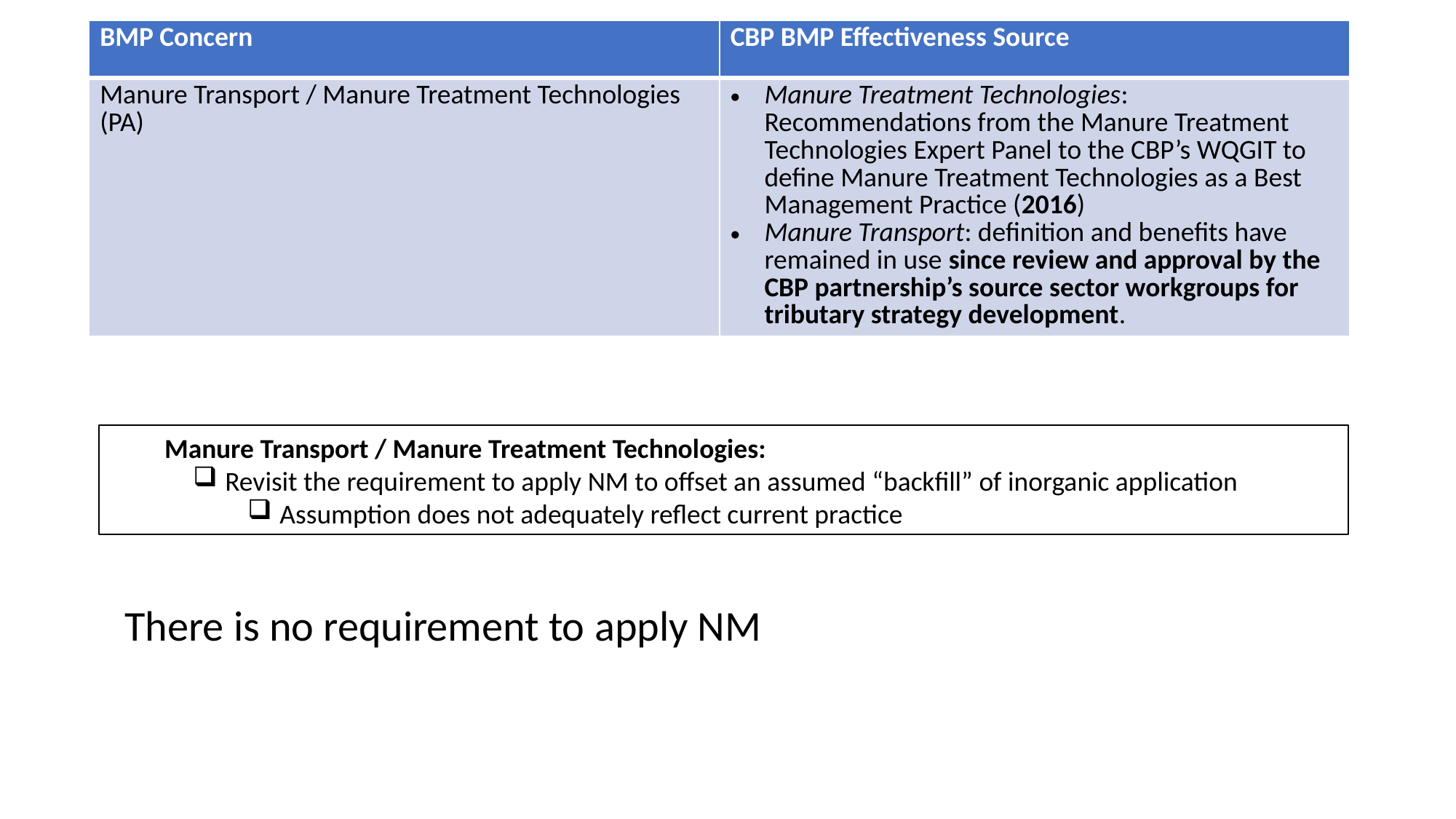

| BMP Concern | CBP BMP Effectiveness Source |
| --- | --- |
| Manure Transport / Manure Treatment Technologies (PA) | Manure Treatment Technologies: Recommendations from the Manure Treatment Technologies Expert Panel to the CBP’s WQGIT to define Manure Treatment Technologies as a Best Management Practice (2016) Manure Transport: definition and benefits have remained in use since review and approval by the CBP partnership’s source sector workgroups for tributary strategy development. |
Manure Transport / Manure Treatment Technologies:
 Revisit the requirement to apply NM to offset an assumed “backfill” of inorganic application
 Assumption does not adequately reflect current practice
There is no requirement to apply NM